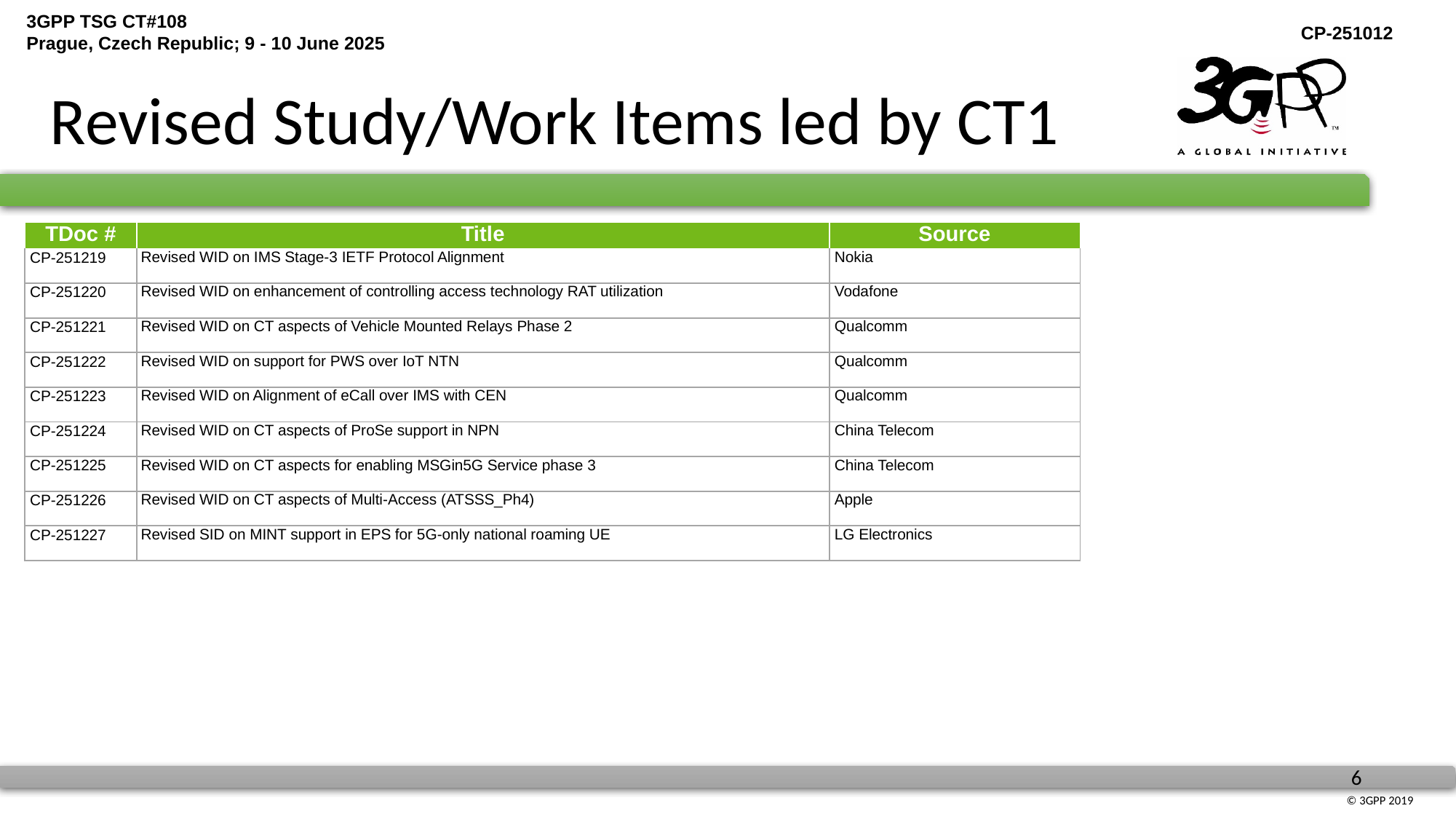

# Revised Study/Work Items led by CT1
| TDoc # | Title | Source |
| --- | --- | --- |
| CP-251219 | Revised WID on IMS Stage-3 IETF Protocol Alignment | Nokia |
| CP-251220 | Revised WID on enhancement of controlling access technology RAT utilization | Vodafone |
| CP-251221 | Revised WID on CT aspects of Vehicle Mounted Relays Phase 2 | Qualcomm |
| CP-251222 | Revised WID on support for PWS over IoT NTN | Qualcomm |
| CP-251223 | Revised WID on Alignment of eCall over IMS with CEN | Qualcomm |
| CP-251224 | Revised WID on CT aspects of ProSe support in NPN | China Telecom |
| CP-251225 | Revised WID on CT aspects for enabling MSGin5G Service phase 3 | China Telecom |
| CP-251226 | Revised WID on CT aspects of Multi-Access (ATSSS\_Ph4) | Apple |
| CP-251227 | Revised SID on MINT support in EPS for 5G-only national roaming UE | LG Electronics |